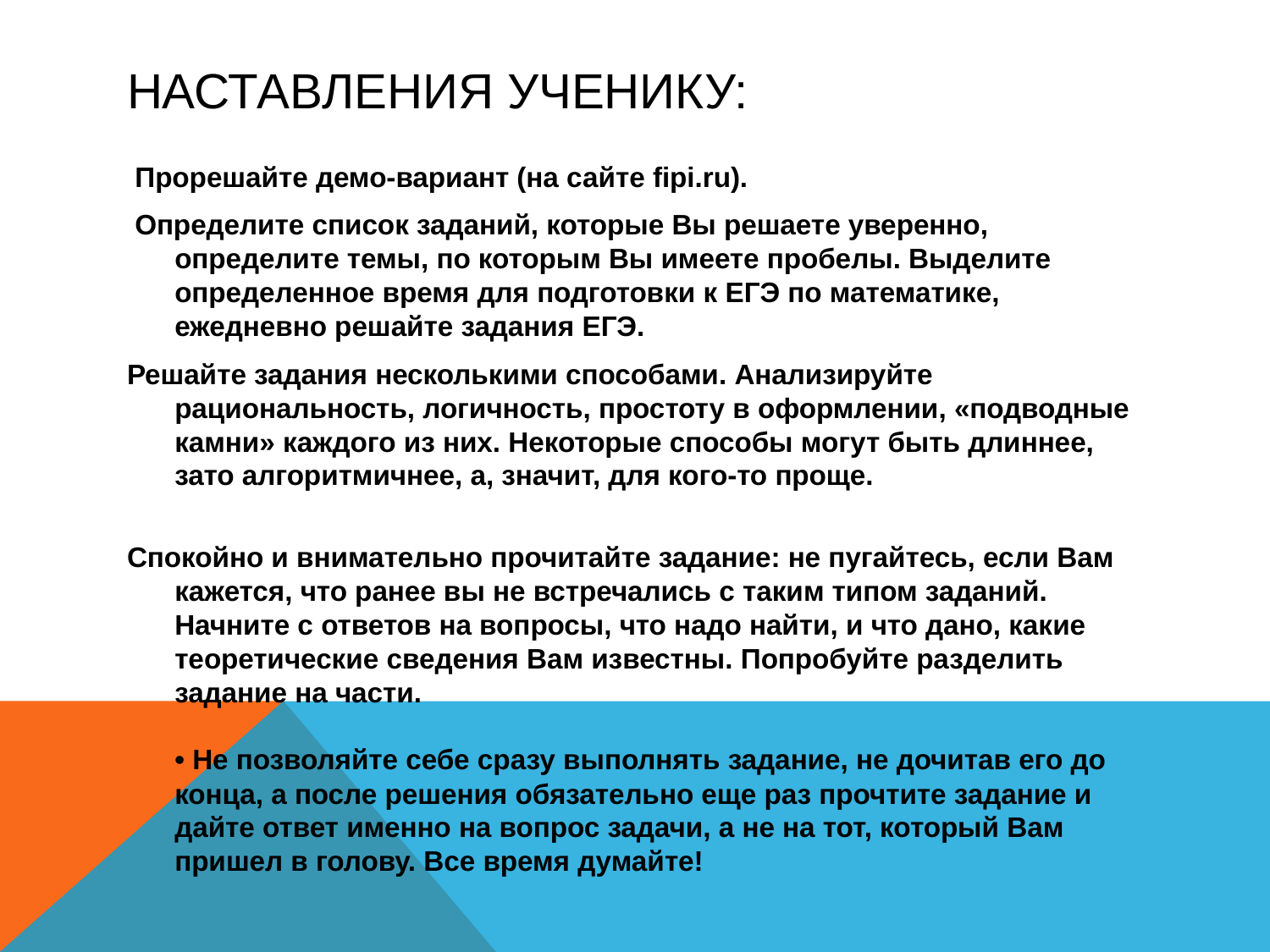

# Наставления ученику:
 Прорешайте демо-вариант (на сайте fipi.ru).
 Определите список заданий, которые Вы решаете уверенно, определите темы, по которым Вы имеете пробелы. Выделите определенное время для подготовки к ЕГЭ по математике, ежедневно решайте задания ЕГЭ.
Решайте задания несколькими способами. Анализируйте рациональность, логичность, простоту в оформлении, «подводные камни» каждого из них. Некоторые способы могут быть длиннее, зато алгоритмичнее, а, значит, для кого-то проще.
Спокойно и внимательно прочитайте задание: не пугайтесь, если Вам кажется, что ранее вы не встречались с таким типом заданий. Начните с ответов на вопросы, что надо найти, и что дано, какие теоретические сведения Вам известны. Попробуйте разделить задание на части.
• Не позволяйте себе сразу выполнять задание, не дочитав его до конца, а после решения обязательно еще раз прочтите задание и дайте ответ именно на вопрос задачи, а не на тот, который Вам пришел в голову. Все время думайте!